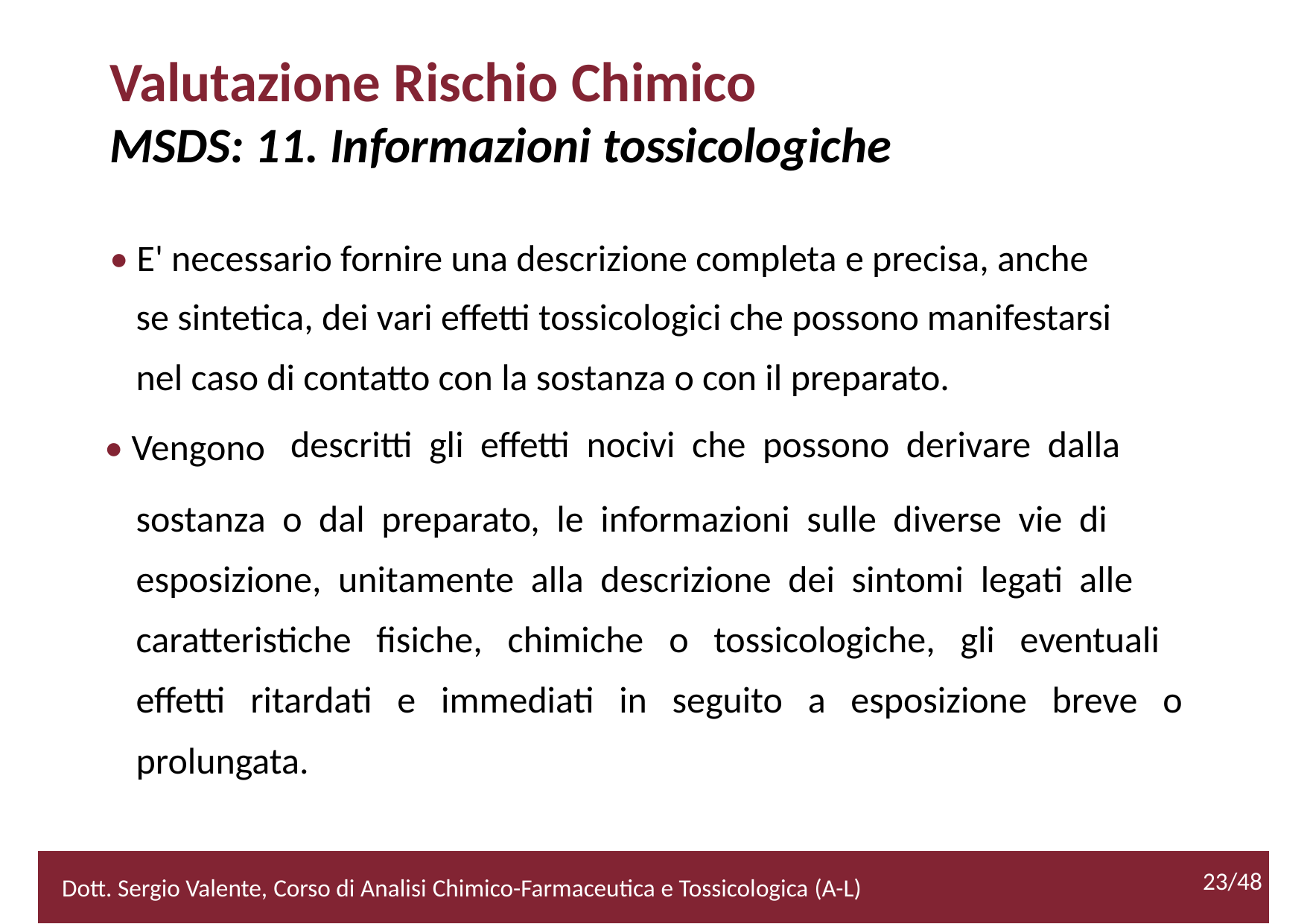

Valutazione Rischio Chimico
MSDS: 11. Informazioni tossicologiche
• E' necessario fornire una descrizione completa e precisa, anche

	se sintetica, dei vari effetti tossicologici che possono manifestarsi

	nel caso di contatto con la sostanza o con il preparato.
• Vengono
descritti  gli  effetti  nocivi  che  possono  derivare  dalla
	sostanza  o  dal  preparato,  le  informazioni  sulle  diverse  vie  di

	esposizione,  unitamente  alla  descrizione  dei  sintomi  legati  alle

	caratteristiche   fisiche,   chimiche   o   tossicologiche,   gli   eventuali

	effetti   ritardati   e   immediati   in   seguito   a   esposizione   breve   o

	prolungata.

23/48
2/52
Dott. Sergio Valente, Corso di Analisi Chimico-Farmaceutica e Tossicologica (A-L)